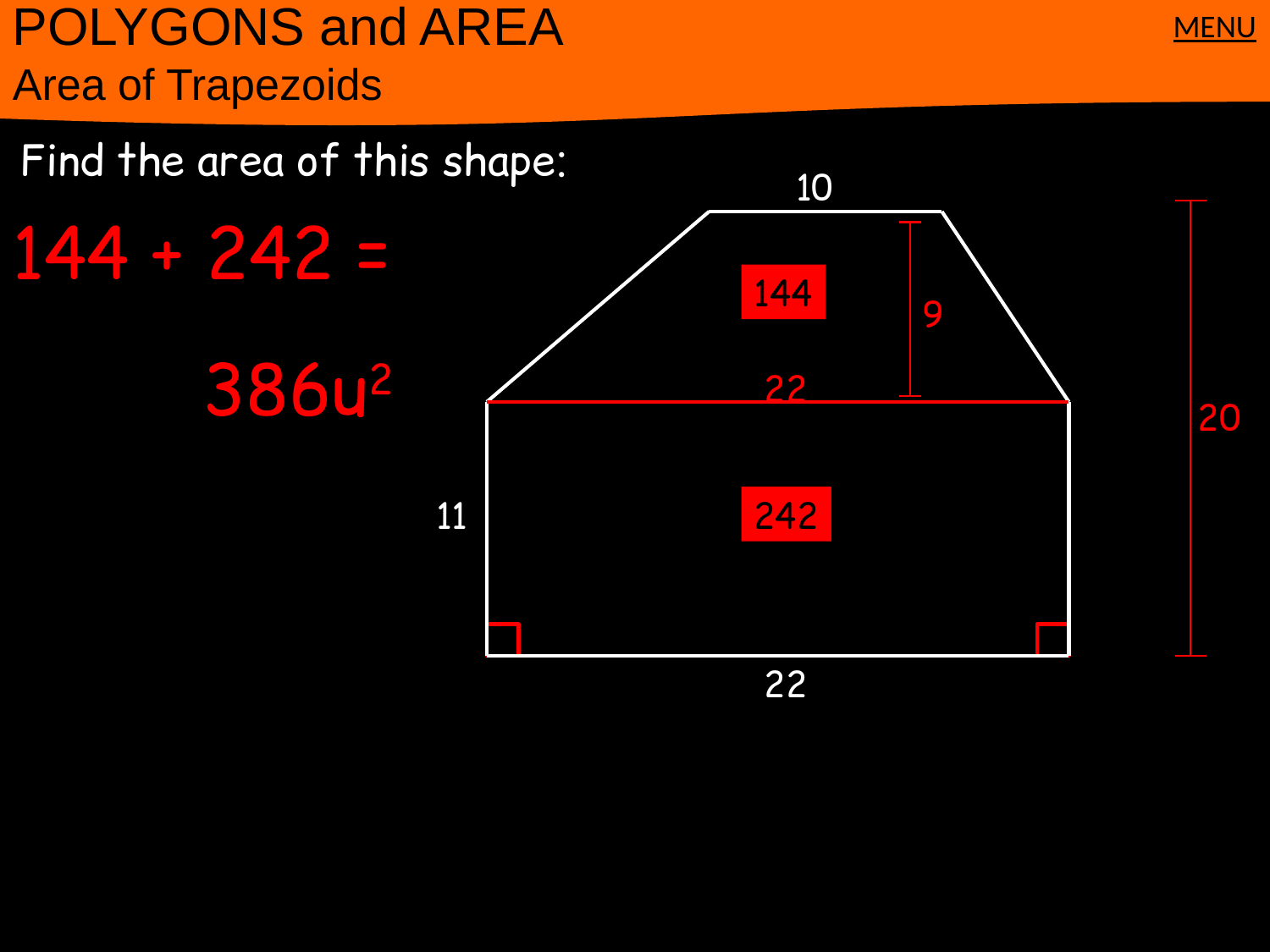

POLYGONS and AREA
Area of Trapezoids
MENU
Find the area of this shape:
10
144 + 242 =
144
9
386u2
22
20
11
242

22